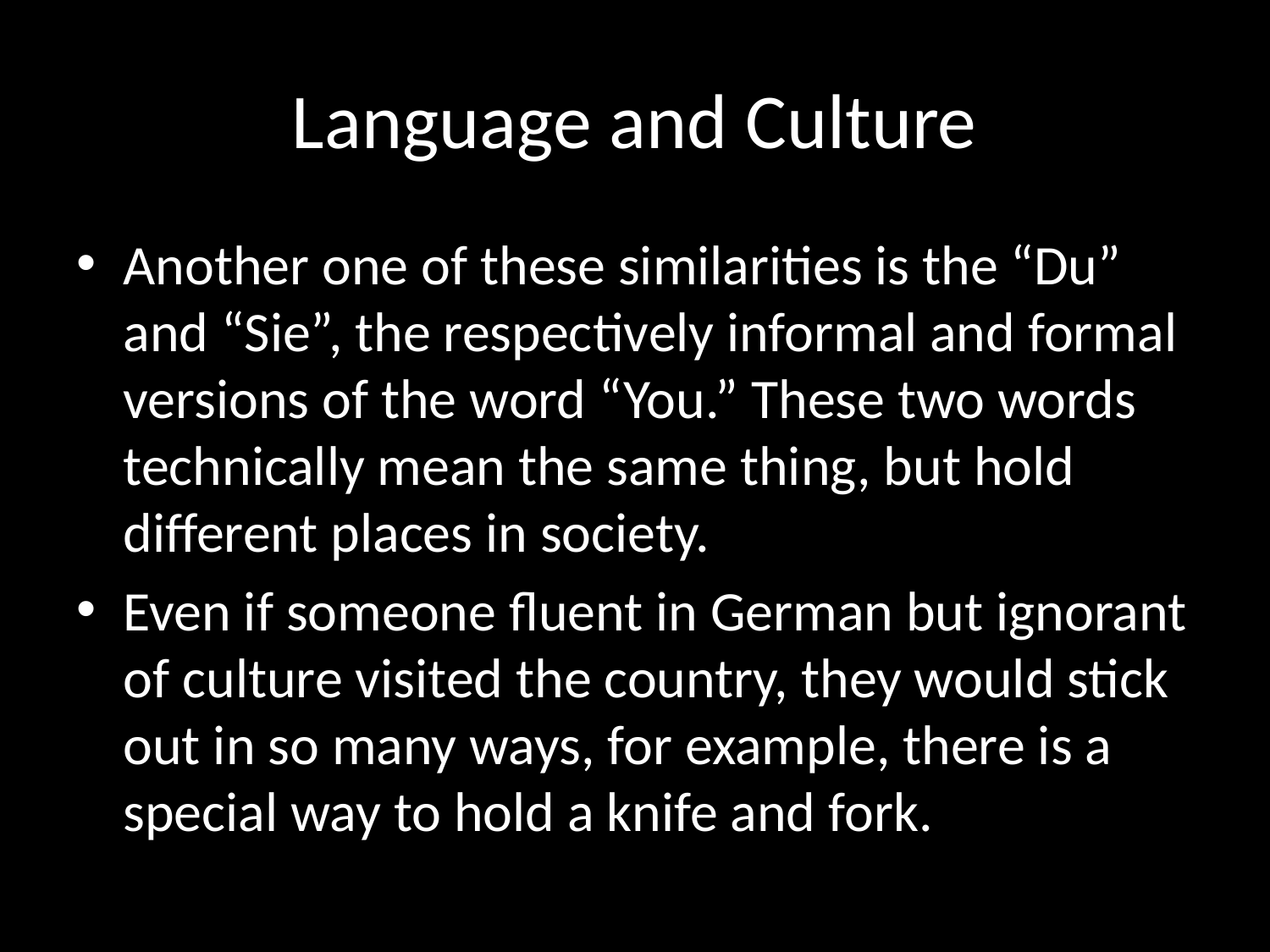

# Language and Culture
Another one of these similarities is the “Du” and “Sie”, the respectively informal and formal versions of the word “You.” These two words technically mean the same thing, but hold different places in society.
Even if someone fluent in German but ignorant of culture visited the country, they would stick out in so many ways, for example, there is a special way to hold a knife and fork.